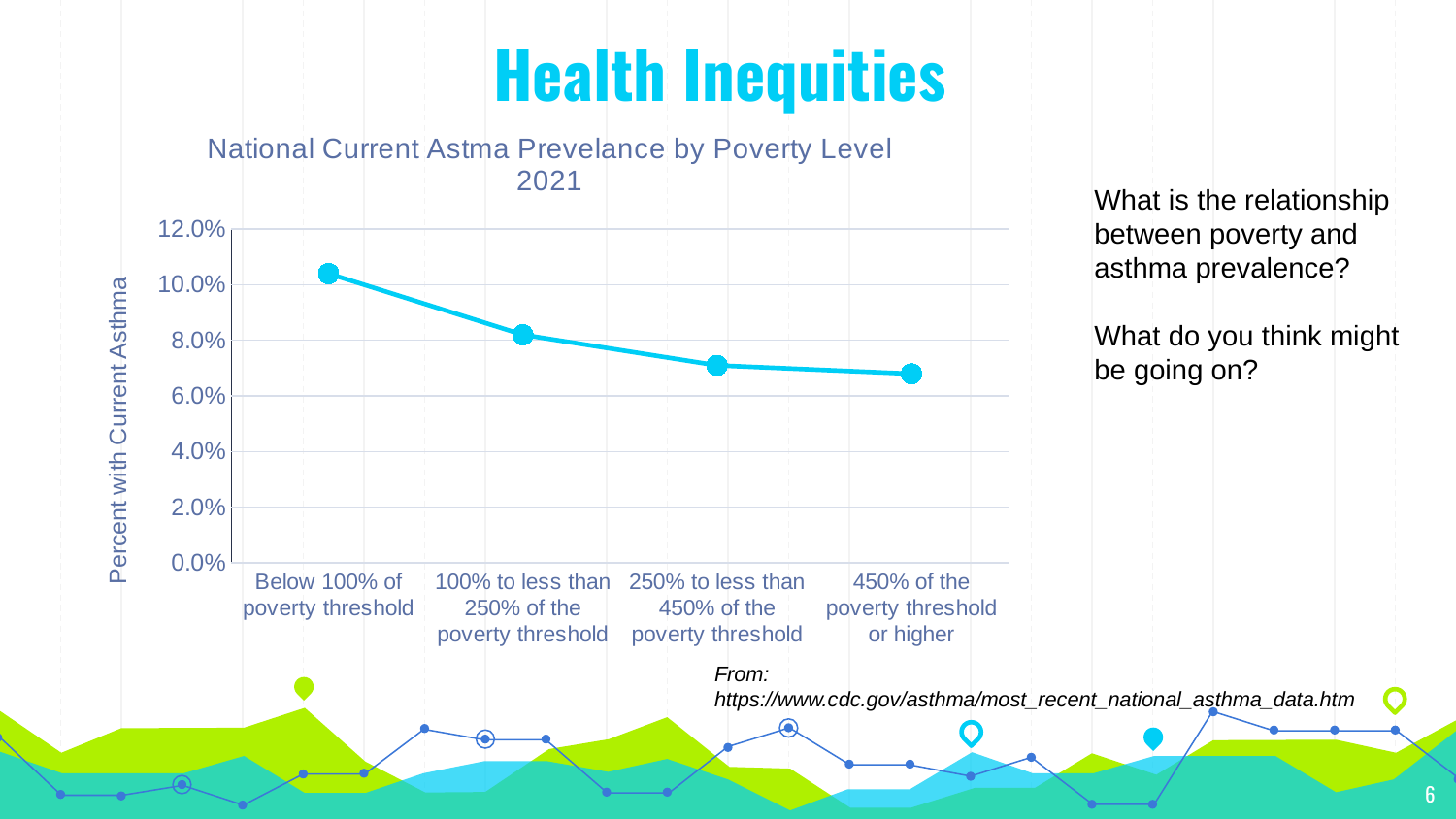

# Health Inequities

### Chart: National Current Astma Prevelance by Poverty Level 2021

| Category |  |
|---|---|
| Below 100% of poverty threshold | 0.104 |
| 100% to less than 250% of the poverty threshold | 0.082 |
| 250% to less than 450% of the poverty threshold | 0.071 |
| 450% of the poverty threshold or higher | 0.068 |
What is the relationship between poverty and asthma prevalence?

What do you think might be going on?
From:  https://www.cdc.gov/asthma/most_recent_national_asthma_data.htm
6